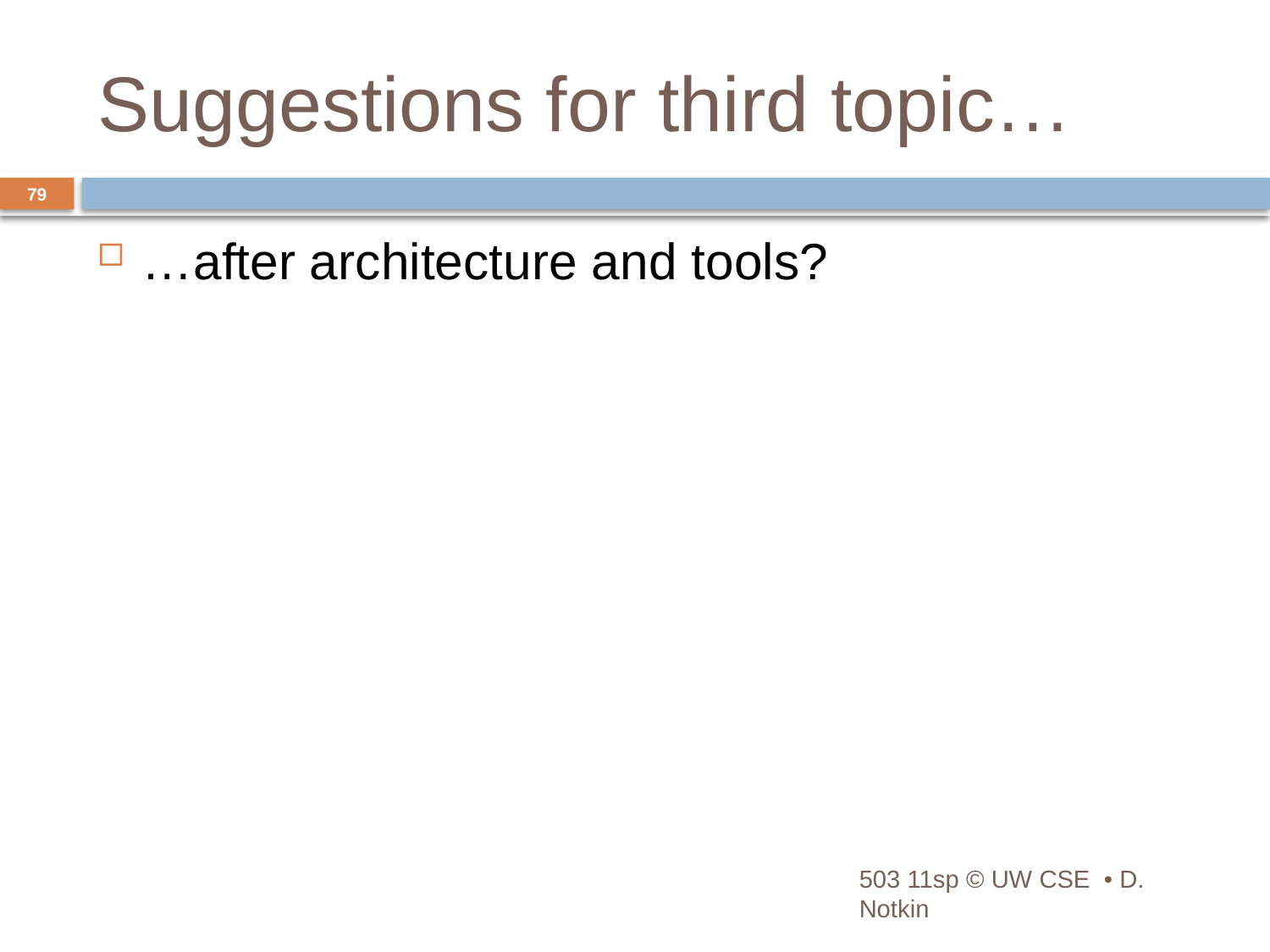

# Suggestions for third topic…
79
…after architecture and tools?
503 11sp © UW CSE  • D. Notkin